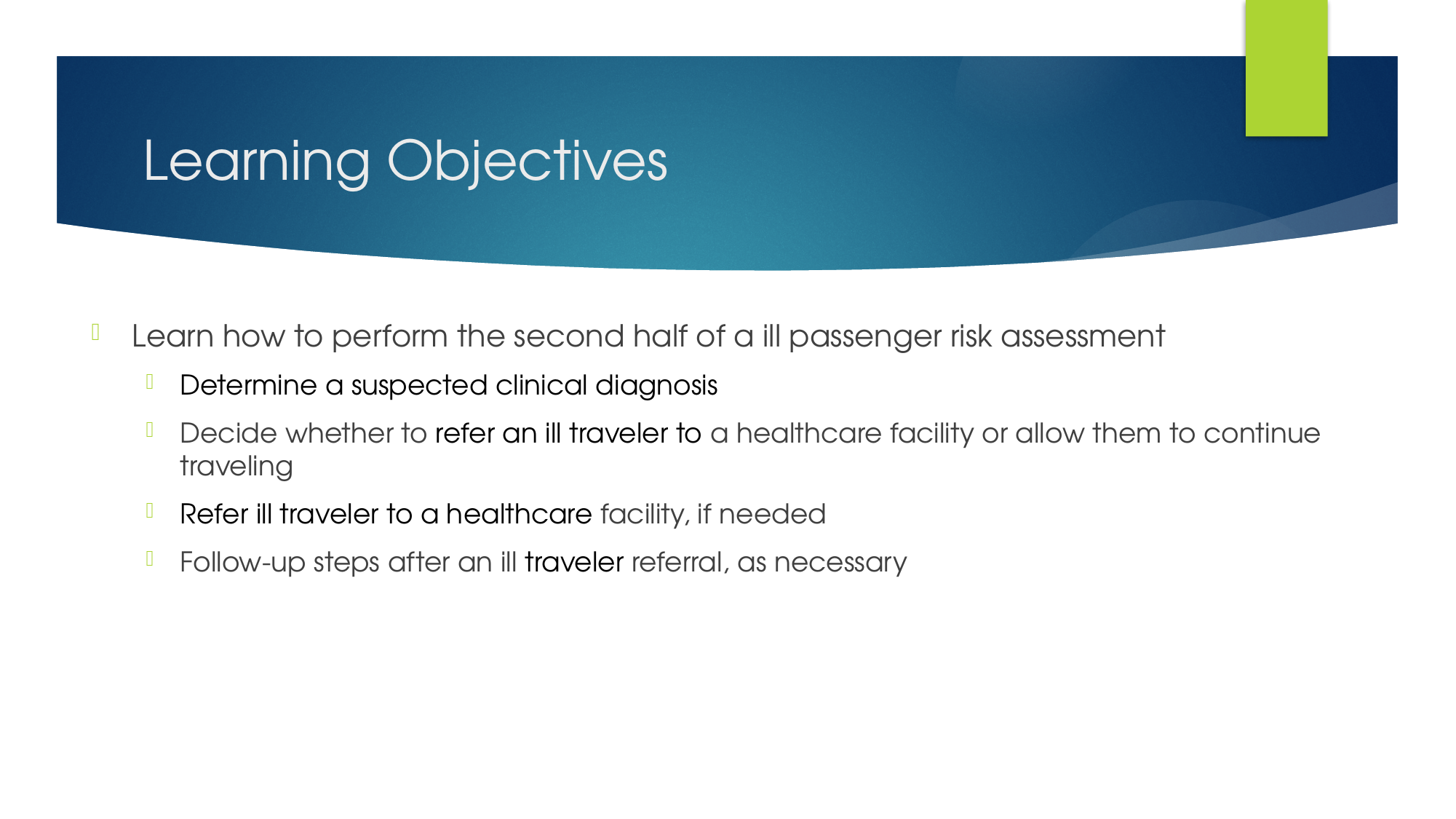

3
# Learning Objectives
Learn how to perform the second half of a ill passenger risk assessment
Determine a suspected clinical diagnosis
Decide whether to refer an ill traveler to a healthcare facility or allow them to continue traveling
Refer ill traveler to a healthcare facility, if needed
Follow-up steps after an ill traveler referral, as necessary